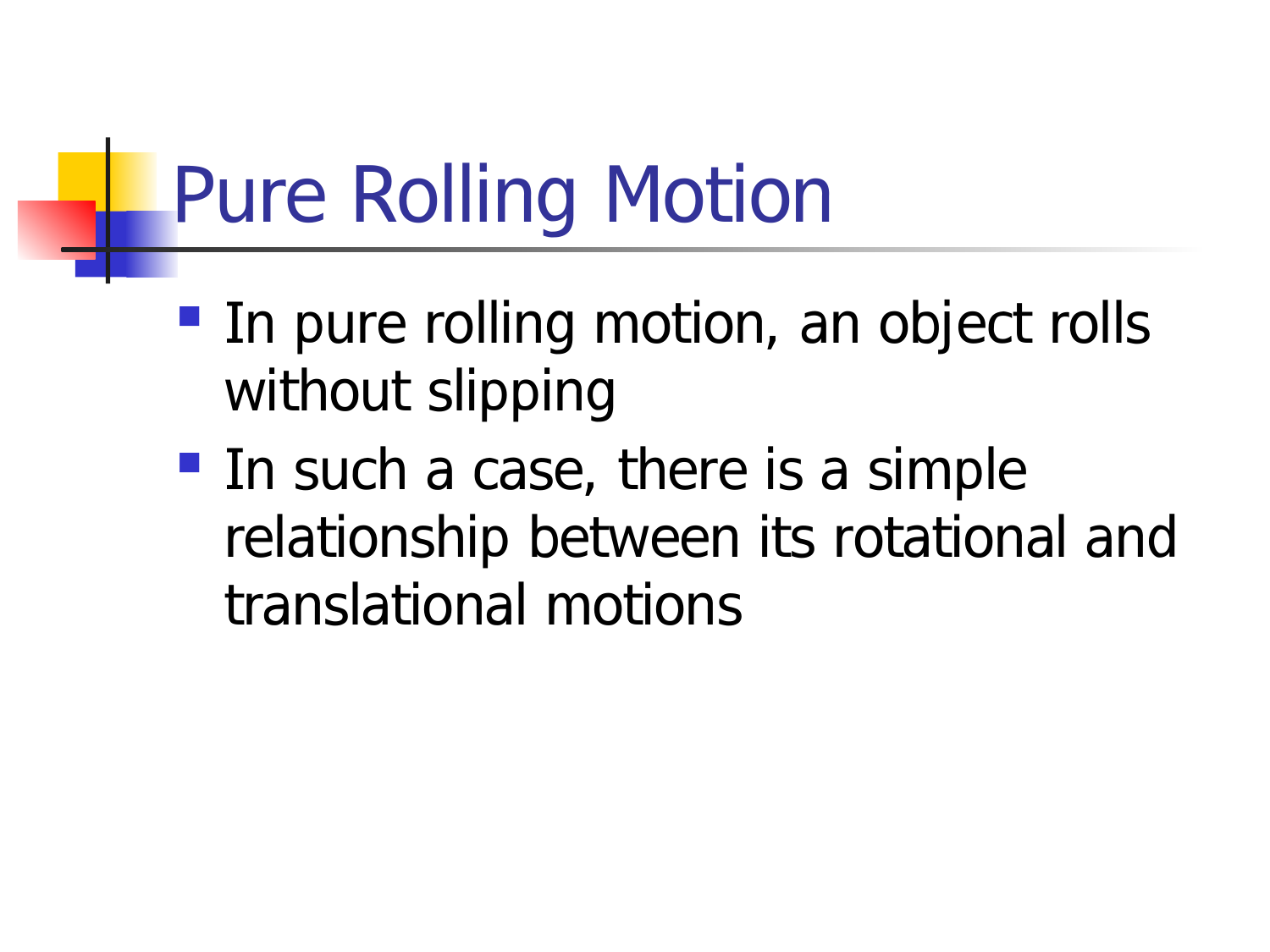

# Pure Rolling Motion
In pure rolling motion, an object rolls without slipping
In such a case, there is a simple relationship between its rotational and translational motions